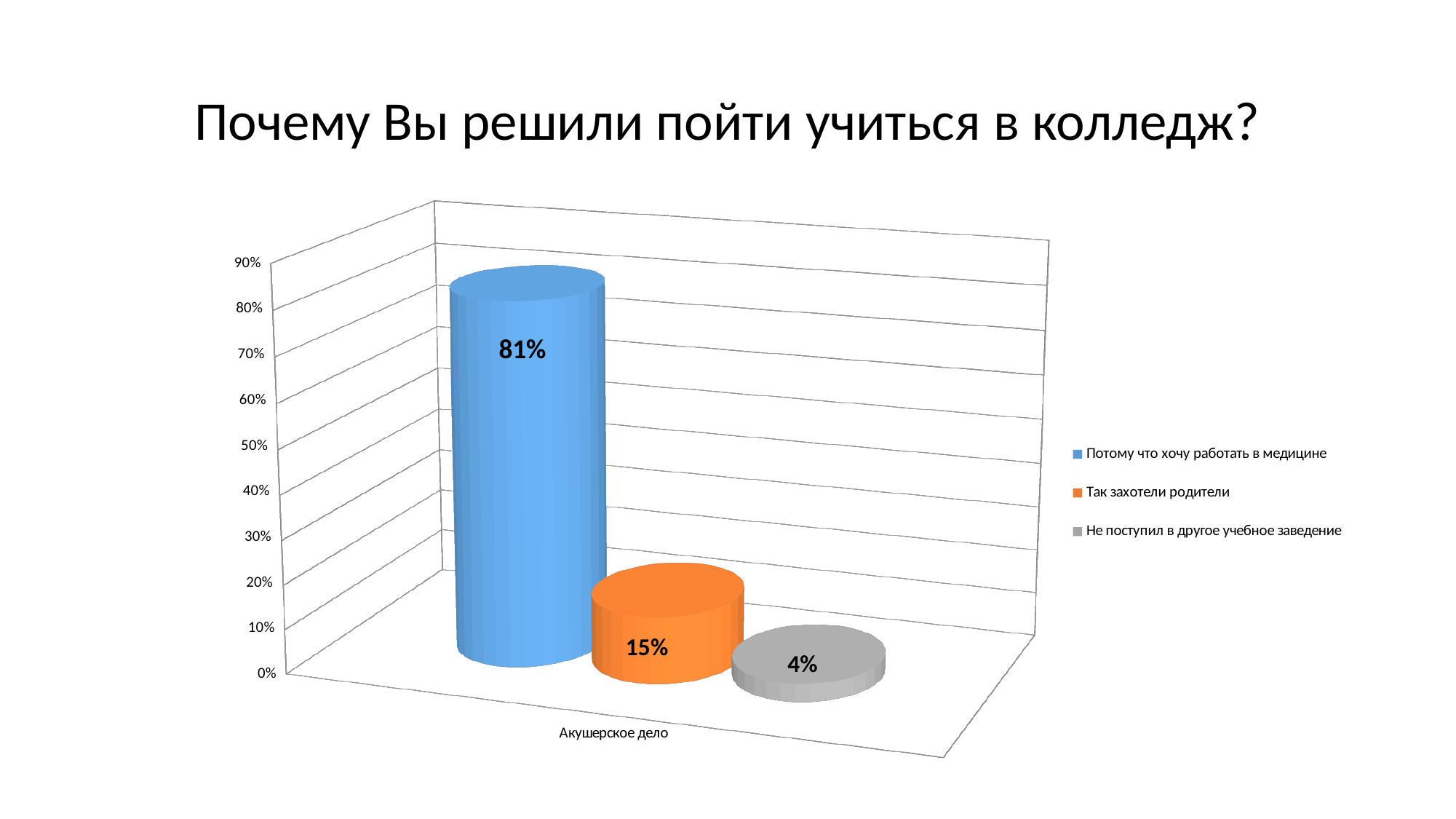

# Почему Вы решили пойти учиться в колледж?

[unsupported chart]